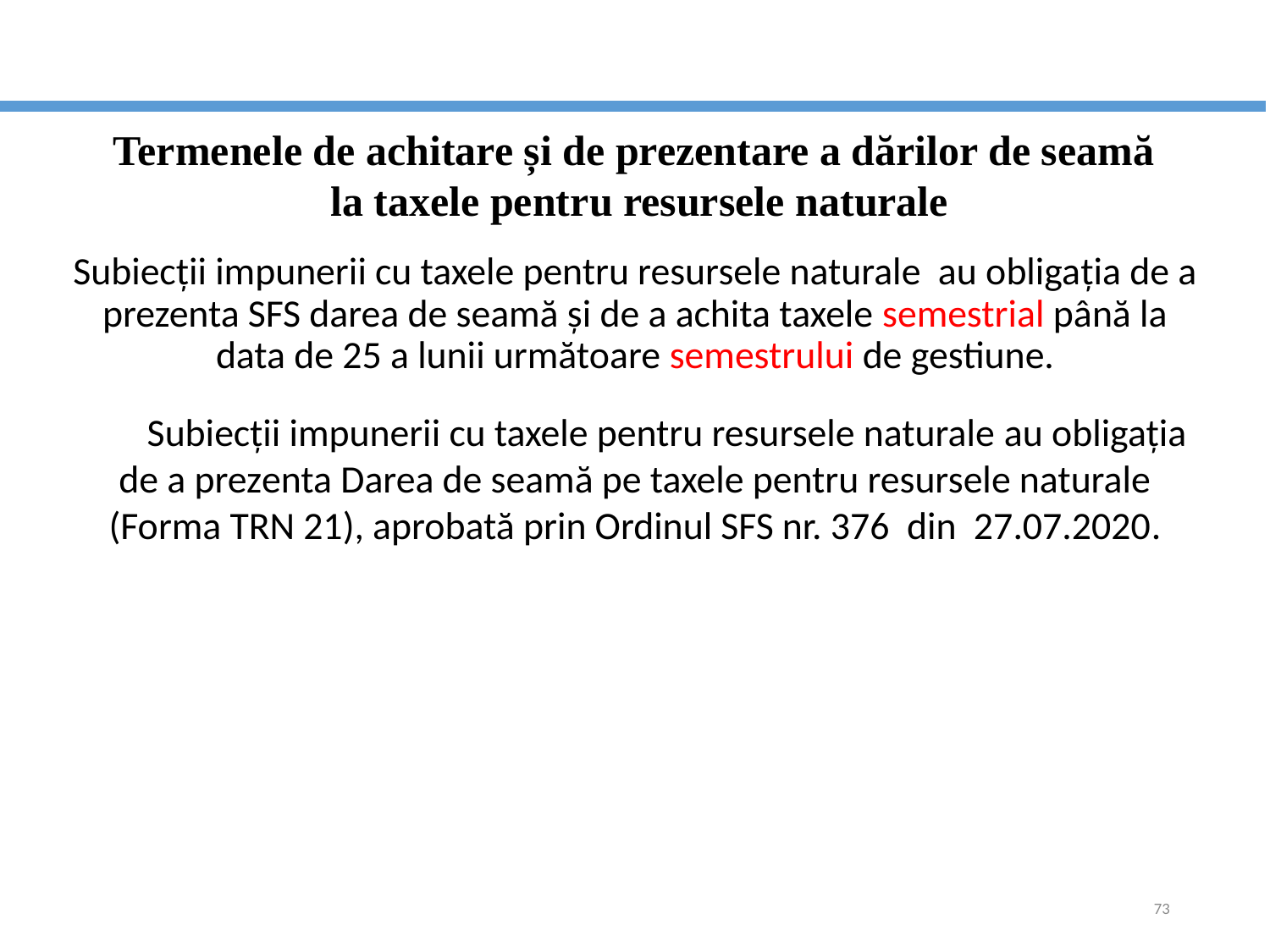

# Termenele de achitare și de prezentare a dărilor de seamă la taxele pentru resursele naturale
Subiecții impunerii cu taxele pentru resursele naturale  au obligația de a prezenta SFS darea de seamă şi de a achita taxele semestrial până la data de 25 a lunii următoare semestrului de gestiune.

Subiecții impunerii cu taxele pentru resursele naturale au obligația de a prezenta Darea de seamă pe taxele pentru resursele naturale (Forma TRN 21), aprobată prin Ordinul SFS nr. 376  din  27.07.2020.

73